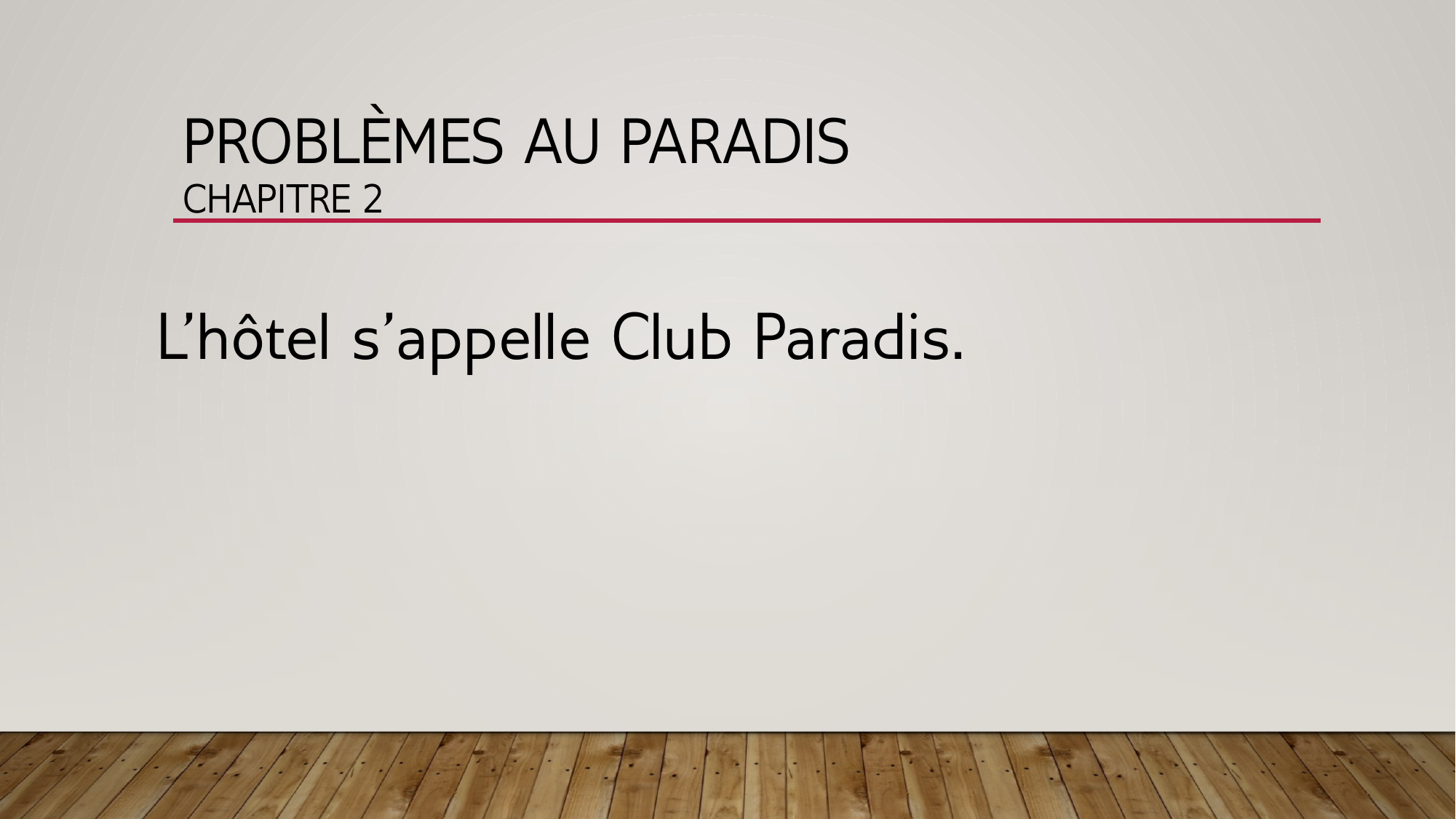

# Problèmes au paradis chapitre 2
L’hôtel s’appelle Club Paradis.